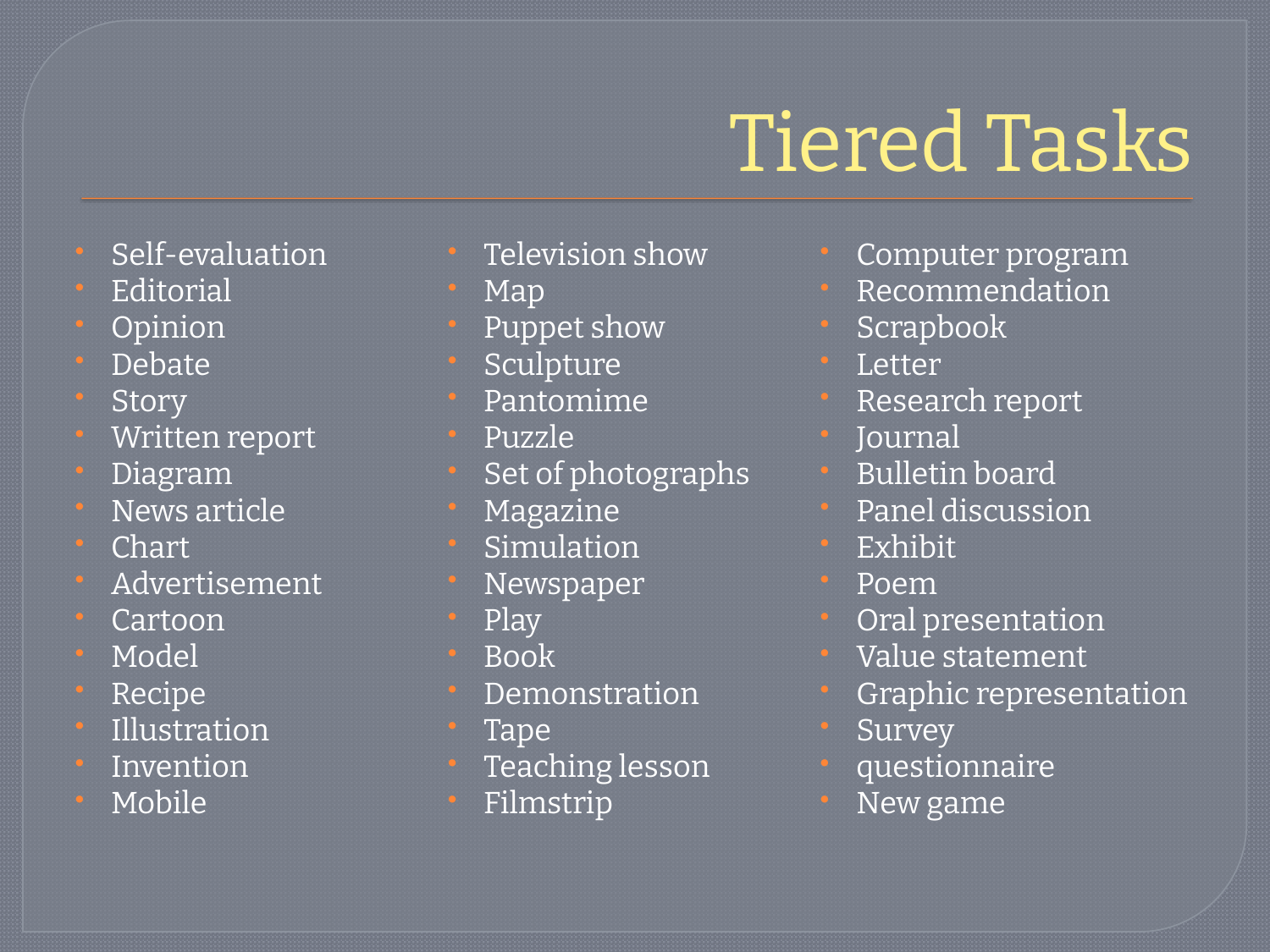

# Tiered Tasks
Self-evaluation
Editorial
Opinion
Debate
Story
Written report
Diagram
News article
Chart
Advertisement
Cartoon
Model
Recipe
Illustration
Invention
Mobile
Television show
Map
Puppet show
Sculpture
Pantomime
Puzzle
Set of photographs
Magazine
Simulation
Newspaper
Play
Book
Demonstration
Tape
Teaching lesson
Filmstrip
Computer program
Recommendation
Scrapbook
Letter
Research report
Journal
Bulletin board
Panel discussion
Exhibit
Poem
Oral presentation
Value statement
Graphic representation
Survey
questionnaire
New game